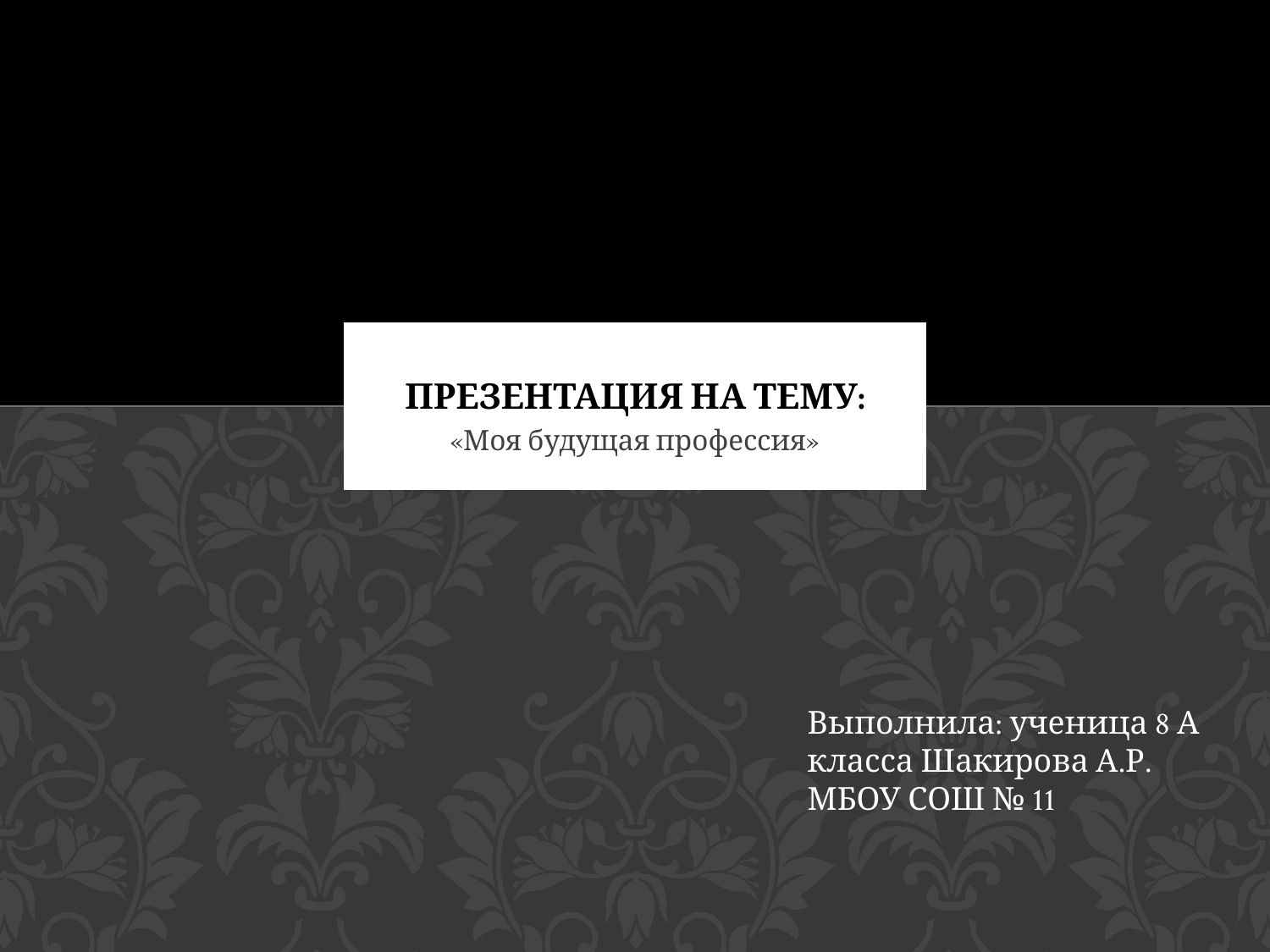

# Презентация на тему:
«Моя будущая профессия»
Выполнила: ученица 8 А класса Шакирова А.Р.
МБОУ СОШ № 11